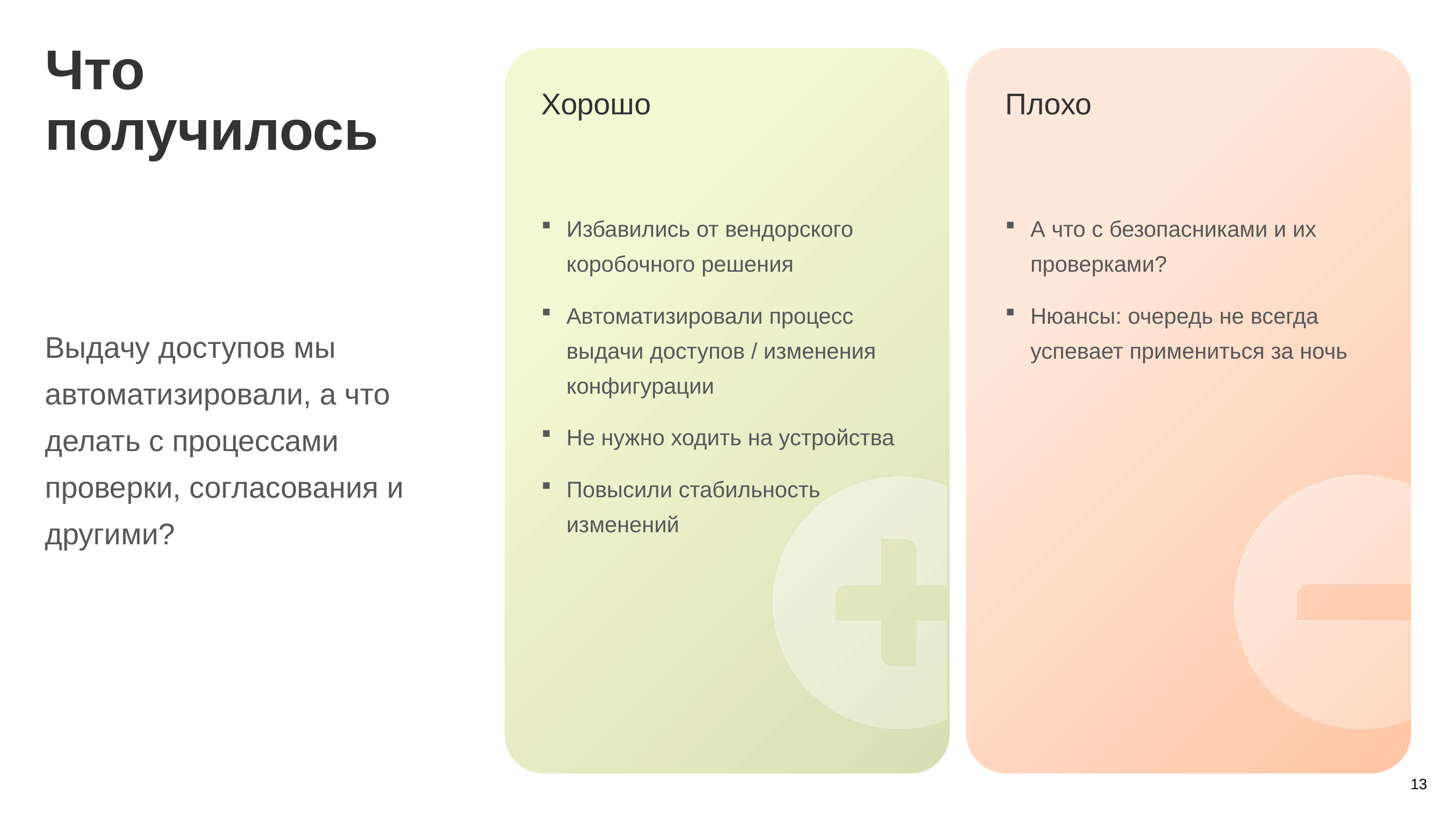

Что получилось
Хорошо
Плохо
Избавились от вендорского коробочного решения
Автоматизировали процесс выдачи доступов / изменения конфигурации
Не нужно ходить на устройства
Повысили стабильность изменений
А что с безопасниками и их проверками?
Нюансы: очередь не всегда успевает примениться за ночь

Выдачу доступов мы автоматизировали, а что делать с процессами проверки, согласования и другими?
13